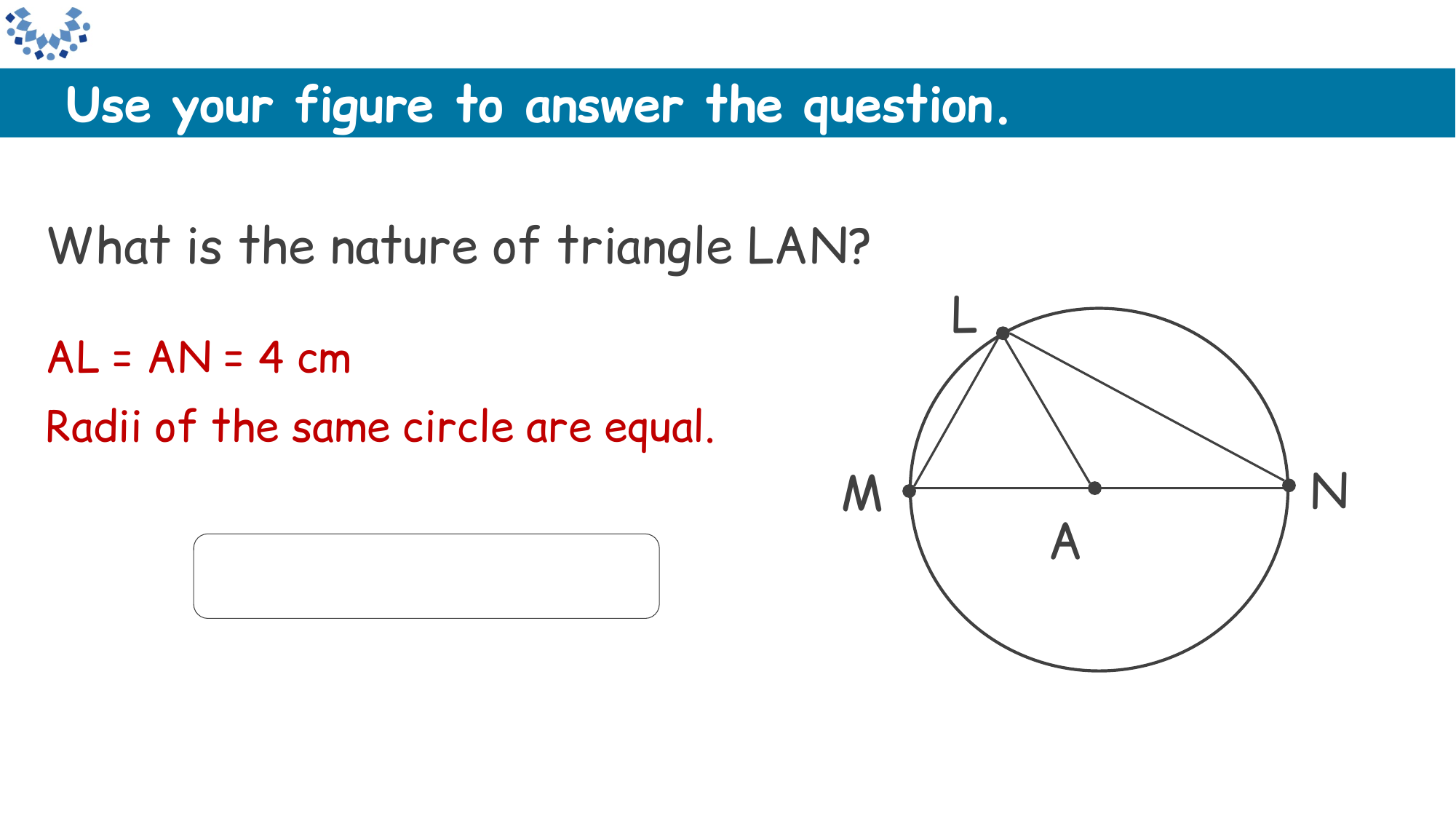

Use your figure to answer the question.
What is the nature of triangle LAN?
L

AL = AN = 4 cm
Radii of the same circle are equal.

N
M

A
Isosceles Triangle